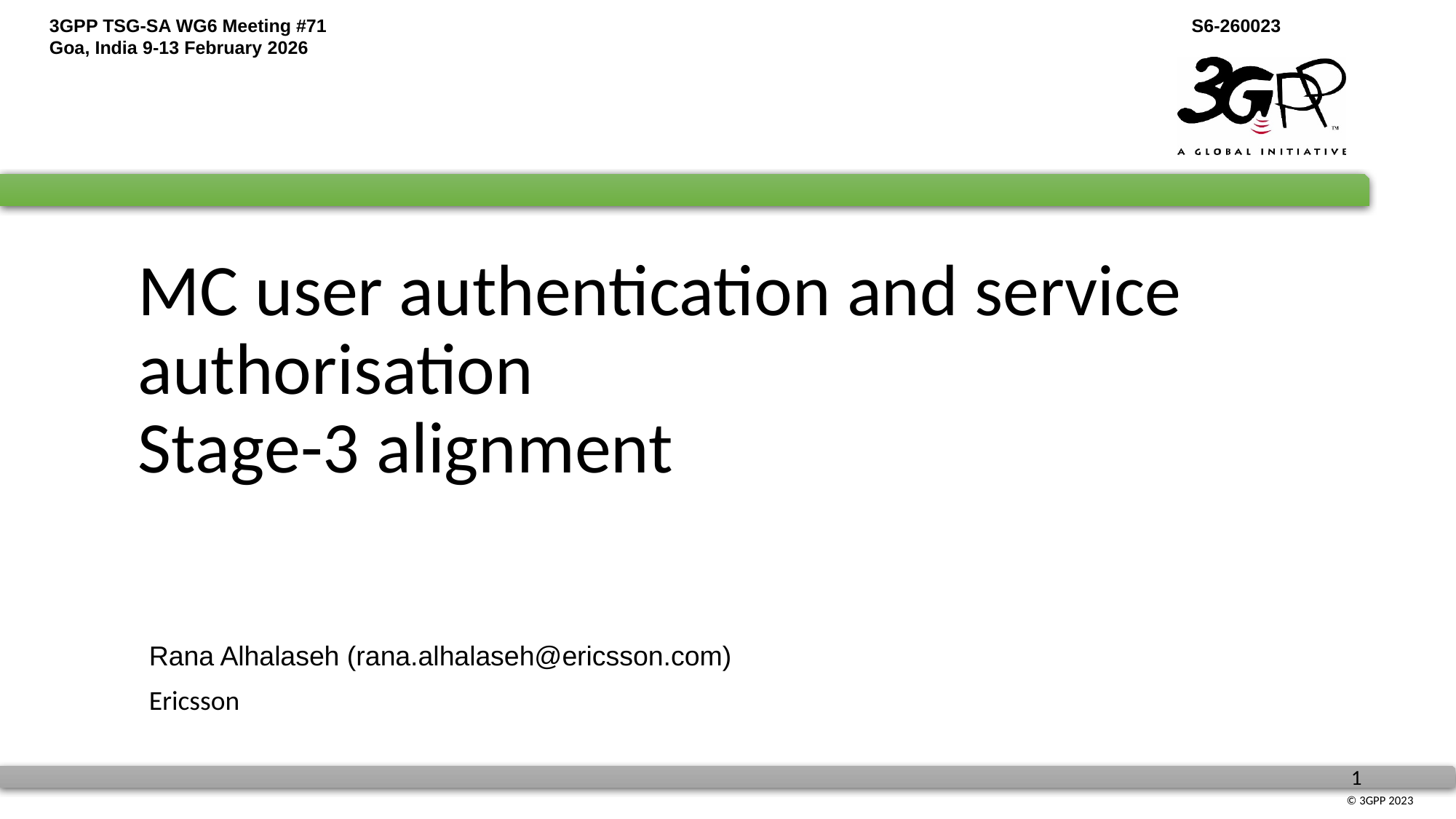

# MC user authentication and service authorisation Stage-3 alignment
Rana Alhalaseh (rana.alhalaseh@ericsson.com)
Ericsson